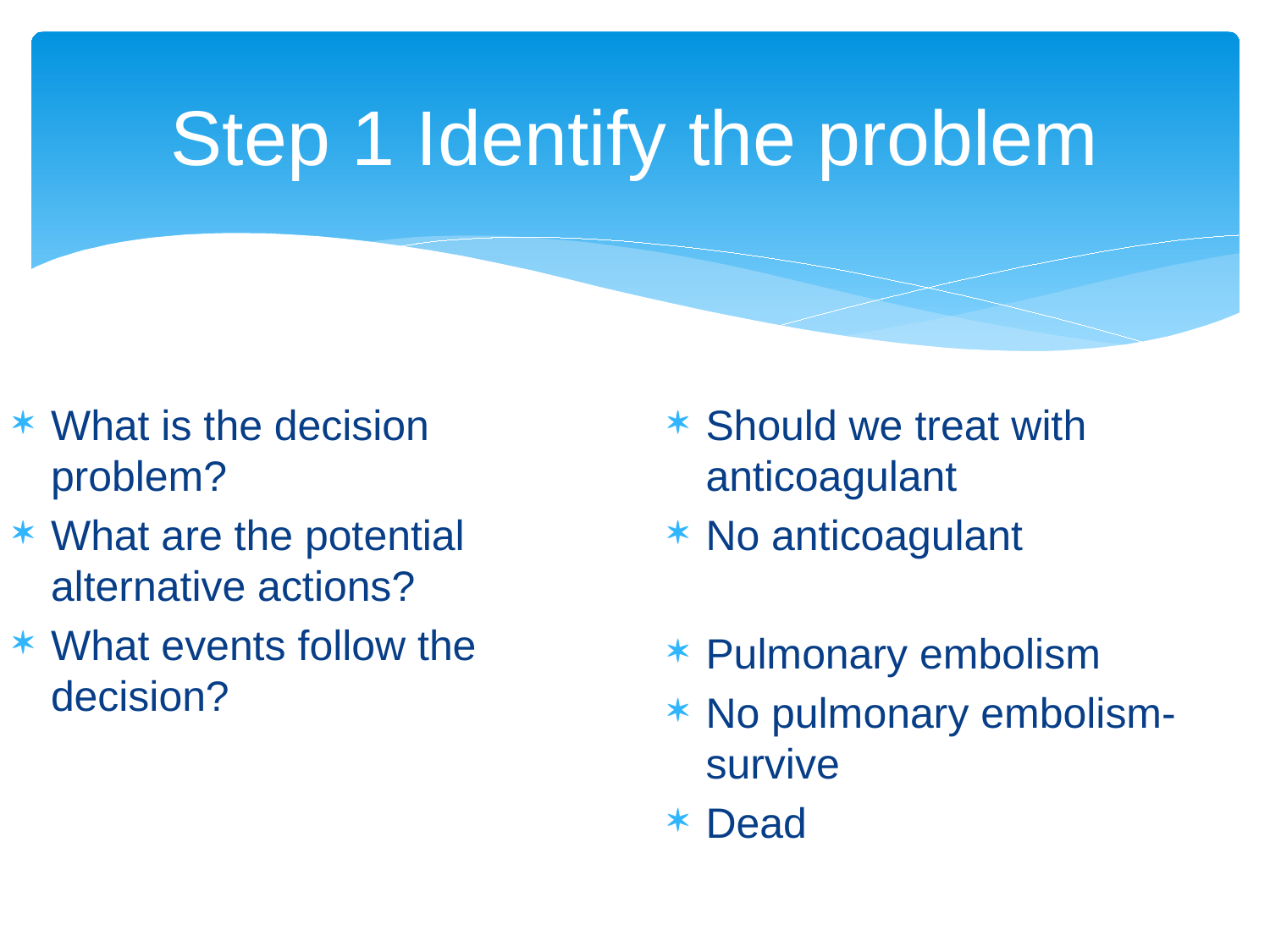

# Step 1 Identify the problem
What is the decision problem?
What are the potential alternative actions?
What events follow the decision?
Should we treat with anticoagulant
No anticoagulant

Pulmonary embolism
No pulmonary embolism-survive
Dead